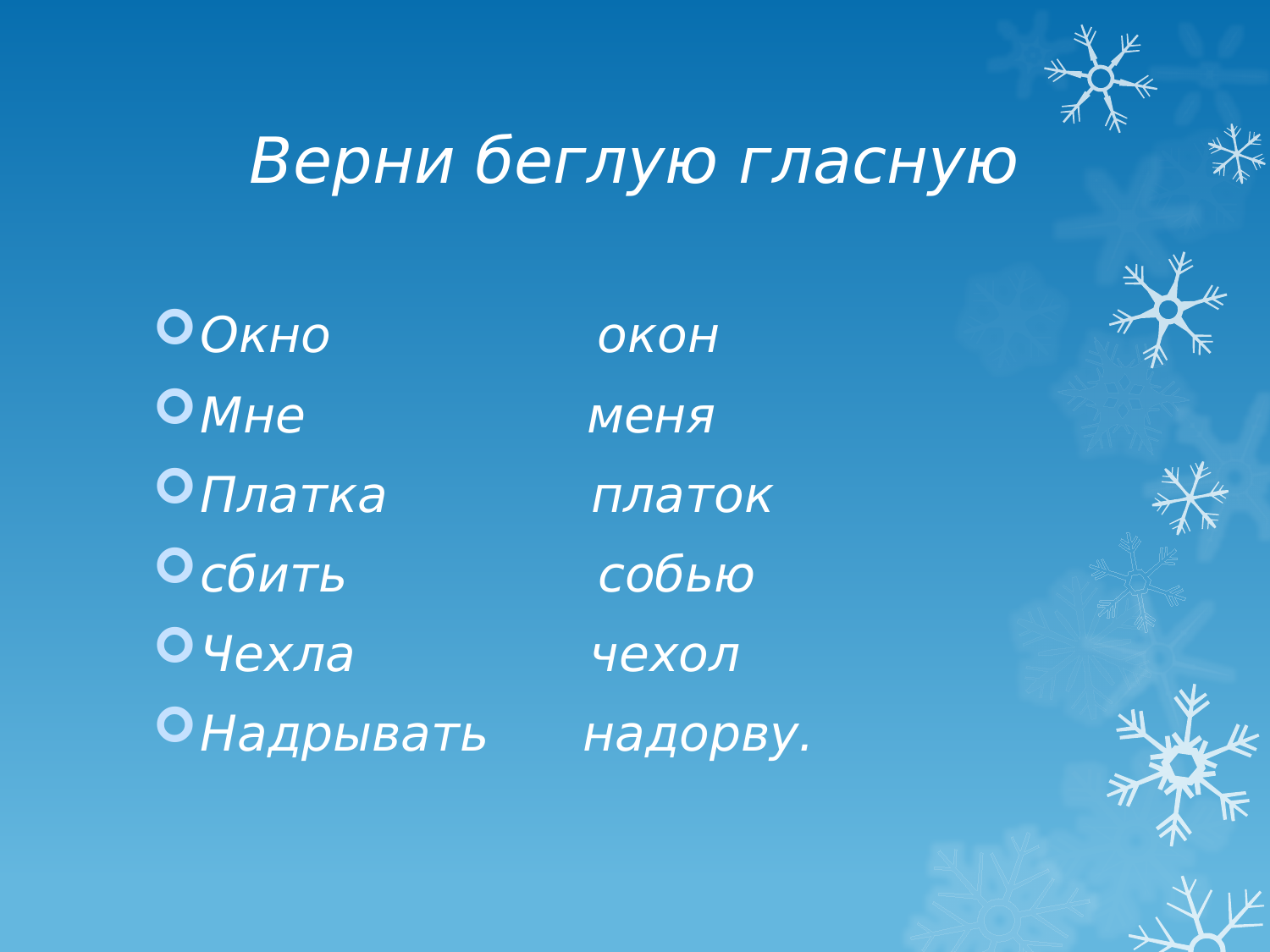

# Верни беглую гласную
Окно                 окон
Мне                  меня
Платка             платок
сбить                собью
Чехла               чехол
Надрывать      надорву.